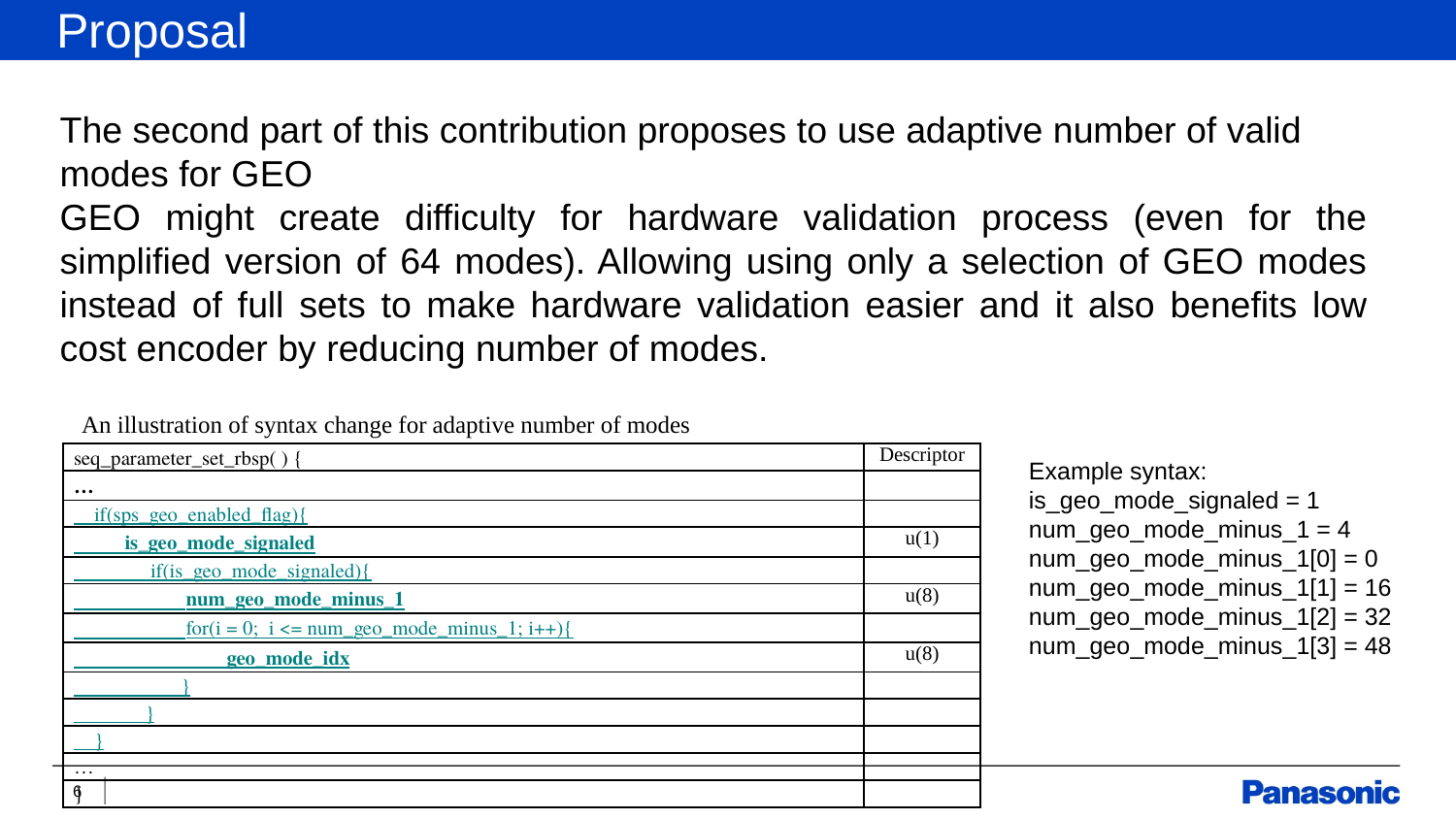

Proposal
The second part of this contribution proposes to use adaptive number of valid modes for GEO
GEO might create difficulty for hardware validation process (even for the simplified version of 64 modes). Allowing using only a selection of GEO modes instead of full sets to make hardware validation easier and it also benefits low cost encoder by reducing number of modes.
An illustration of syntax change for adaptive number of modes
| seq\_parameter\_set\_rbsp( ) { | Descriptor |
| --- | --- |
| … |  |
| if(sps\_geo\_enabled\_flag){ |  |
| is\_geo\_mode\_signaled | u(1) |
| if(is\_geo\_mode\_signaled){ |  |
| num\_geo\_mode\_minus\_1 | u(8) |
| for(i = 0; i <= num\_geo\_mode\_minus\_1; i++){ |  |
| geo\_mode\_idx | u(8) |
| } |  |
| } |  |
| } |  |
| … |  |
| } |  |
Example syntax:
is_geo_mode_signaled = 1
num_geo_mode_minus_1 = 4
num_geo_mode_minus_1[0] = 0
num_geo_mode_minus_1[1] = 16
num_geo_mode_minus_1[2] = 32
num_geo_mode_minus_1[3] = 48